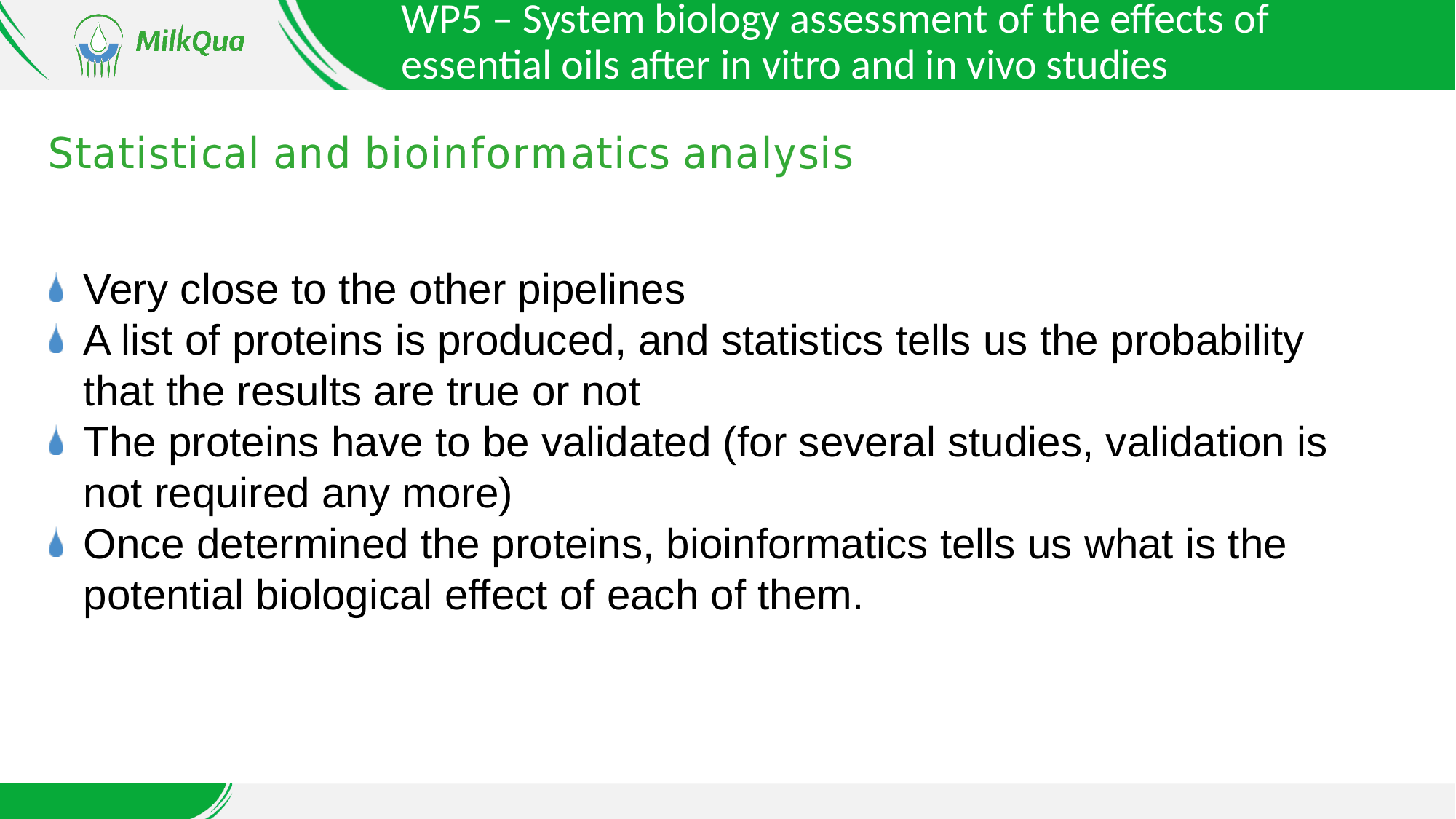

WP5 – System biology assessment of the effects of essential oils after in vitro and in vivo studies

# Statistical and bioinformatics analysis
Very close to the other pipelines
A list of proteins is produced, and statistics tells us the probability that the results are true or not
The proteins have to be validated (for several studies, validation is not required any more)
Once determined the proteins, bioinformatics tells us what is the potential biological effect of each of them.